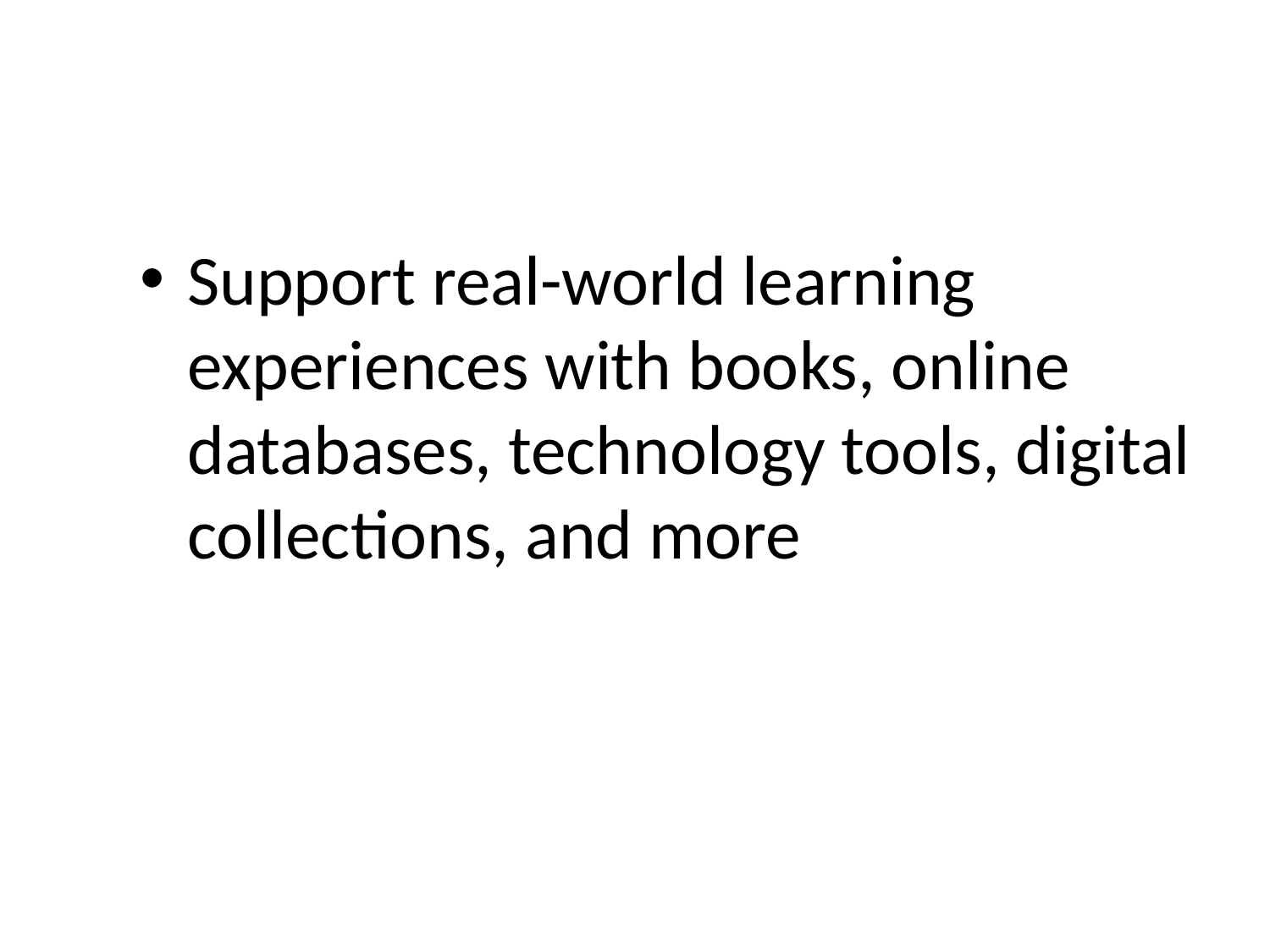

Support real-world learning experiences with books, online databases, technology tools, digital collections, and more